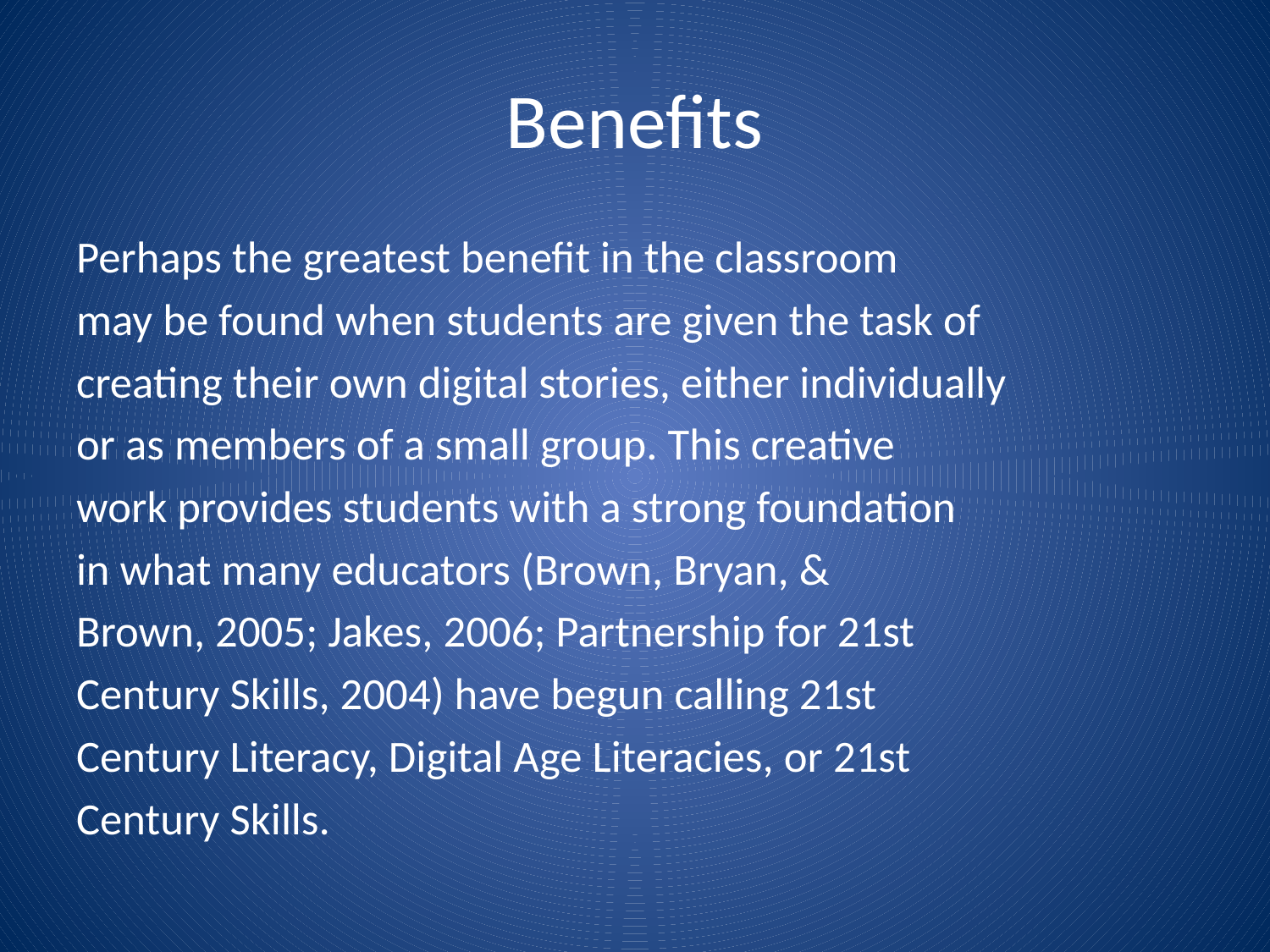

# Benefits
Perhaps the greatest benefit in the classroom
may be found when students are given the task of
creating their own digital stories, either individually
or as members of a small group. This creative
work provides students with a strong foundation
in what many educators (Brown, Bryan, &
Brown, 2005; Jakes, 2006; Partnership for 21st
Century Skills, 2004) have begun calling 21st
Century Literacy, Digital Age Literacies, or 21st
Century Skills.